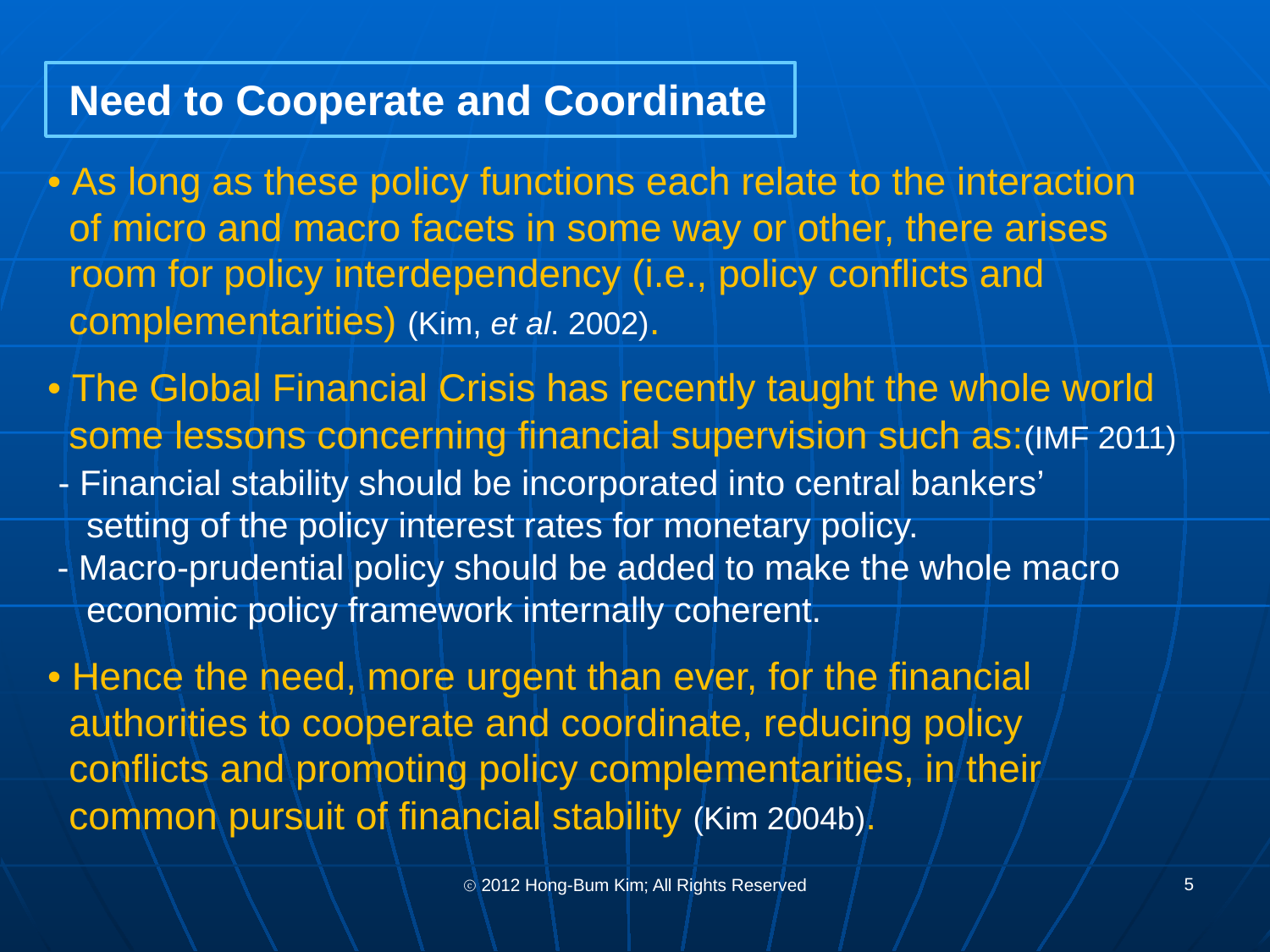

Need to Cooperate and Coordinate

• As long as these policy functions each relate to the interaction
  of micro and macro facets in some way or other, there arises
  room for policy interdependency (i.e., policy conflicts and
  complementarities) (Kim, et al. 2002).

• The Global Financial Crisis has recently taught the whole world
  some lessons concerning financial supervision such as:(IMF 2011)
 - Financial stability should be incorporated into central bankers’
    setting of the policy interest rates for monetary policy.
 - Macro-prudential policy should be added to make the whole macro
    economic policy framework internally coherent.

• Hence the need, more urgent than ever, for the financial
  authorities to cooperate and coordinate, reducing policy
  conflicts and promoting policy complementarities, in their
  common pursuit of financial stability (Kim 2004b).

5
ⓒ 2012 Hong-Bum Kim; All Rights Reserved